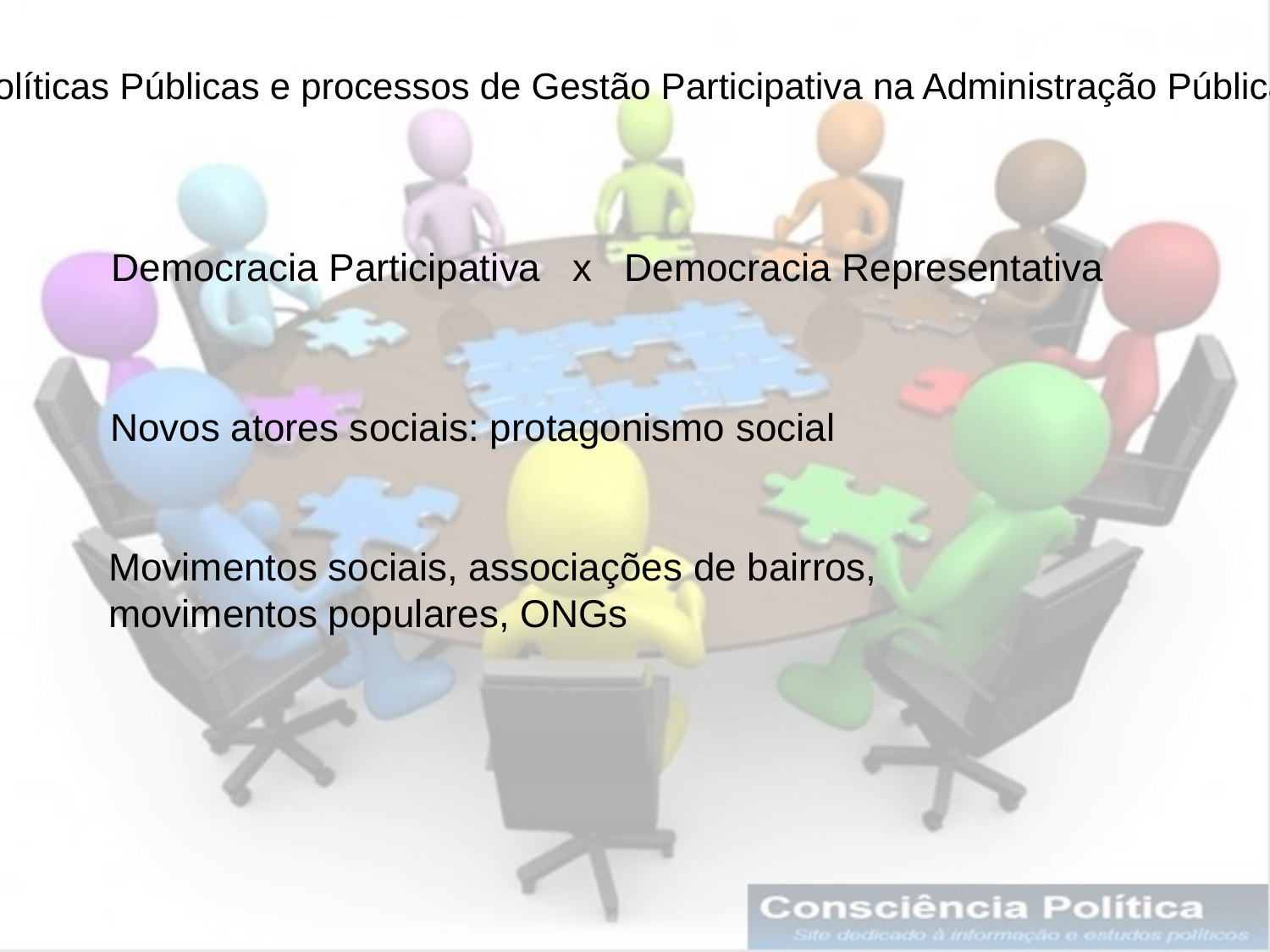

Políticas Públicas e processos de Gestão Participativa na Administração Pública
Democracia Participativa   x   Democracia Representativa
Novos atores sociais: protagonismo social
Movimentos sociais, associações de bairros,
movimentos populares, ONGs